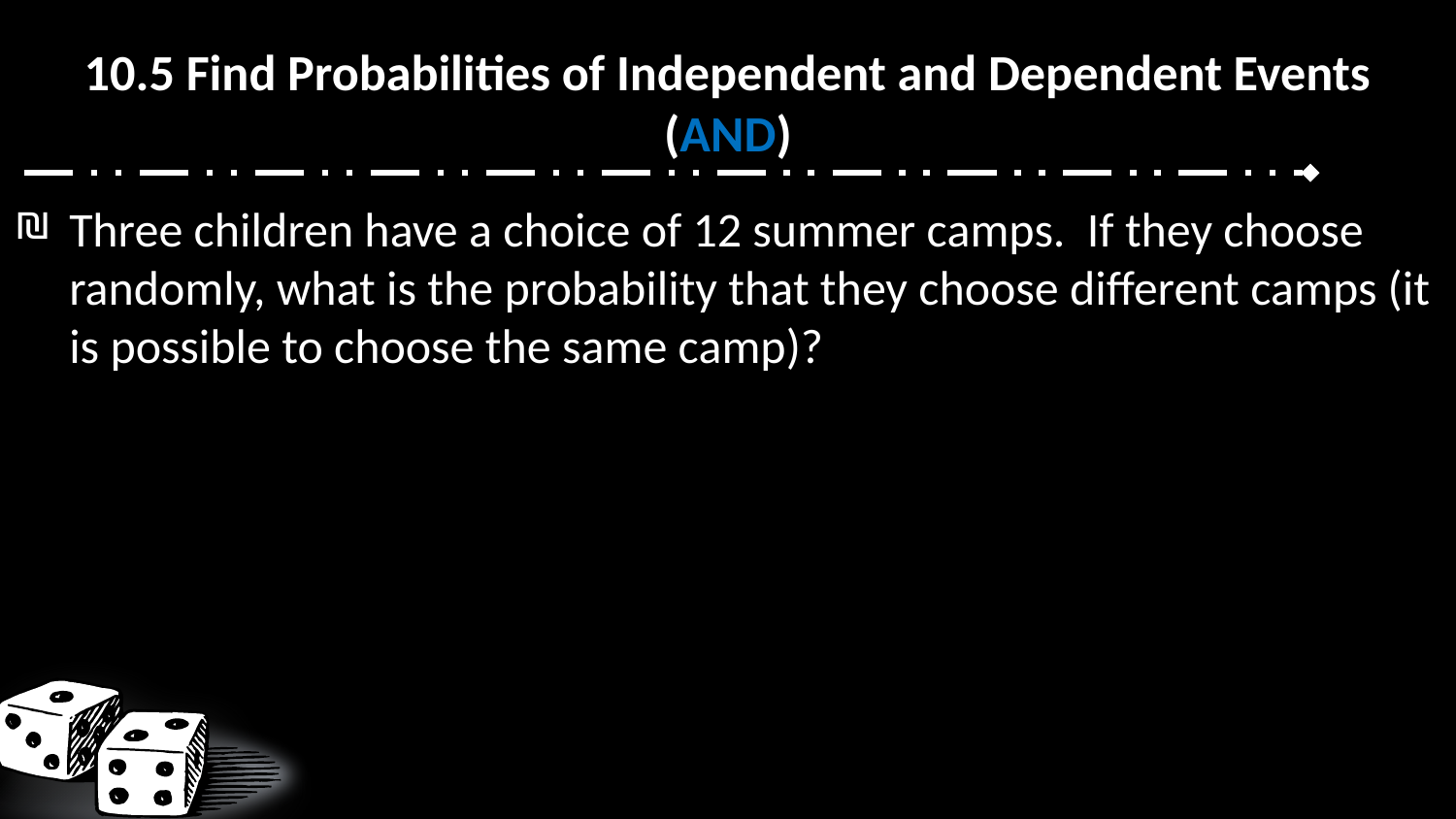

# 10.5 Find Probabilities of Independent and Dependent Events (AND)
Three children have a choice of 12 summer camps.  If they choose randomly, what is the probability that they choose different camps (it is possible to choose the same camp)?